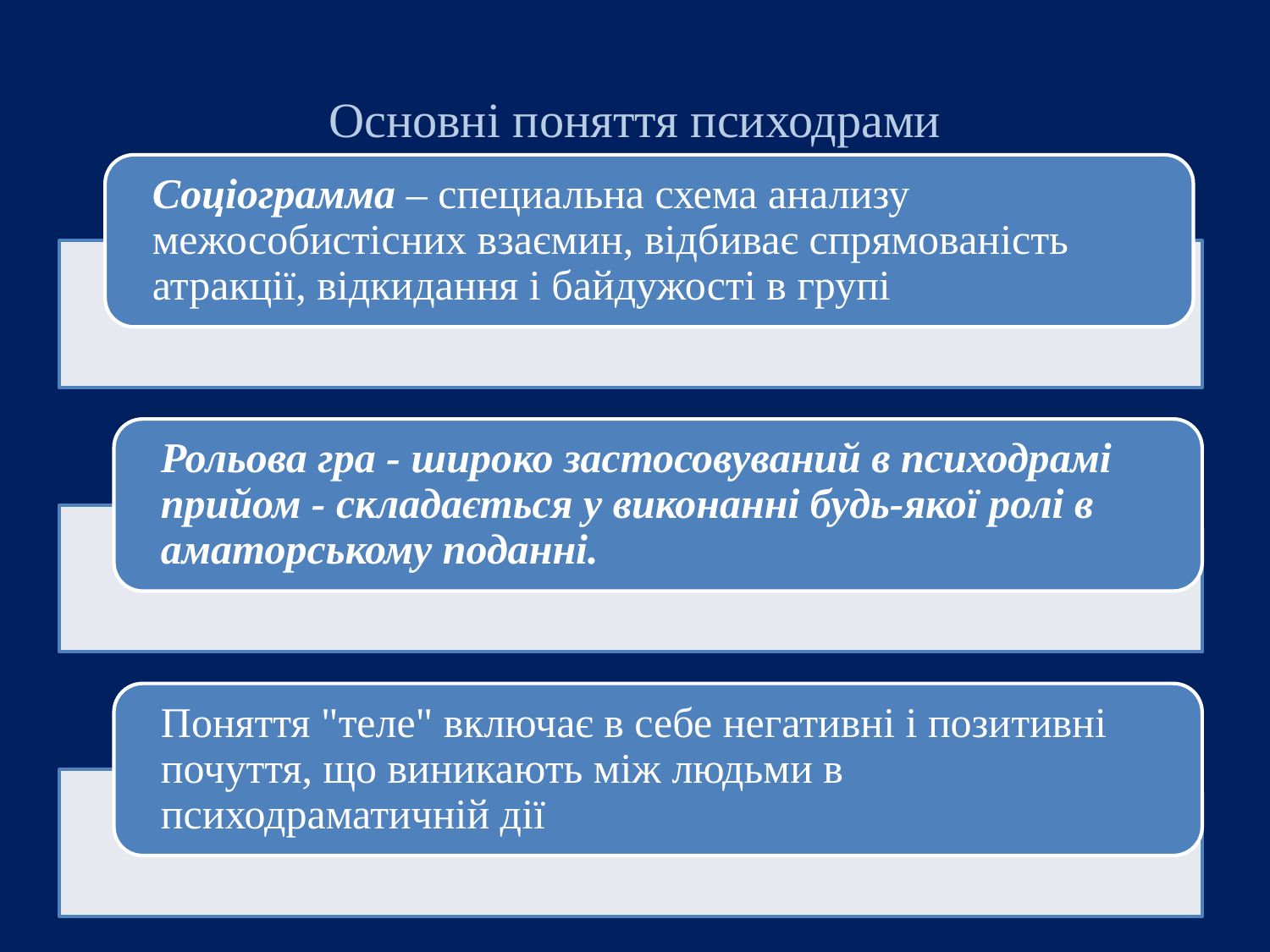

# Основні поняття психодрами
Соціограмма – специальна схема анализу межособистісних взаємин, відбиває спрямованість атракції, відкидання і байдужості в групі
Рольова гра - широко застосовуваний в психодрамі прийом - складається у виконанні будь-якої ролі в аматорському поданні.
Поняття "теле" включає в себе негативні і позитивні почуття, що виникають між людьми в психодраматичній дії